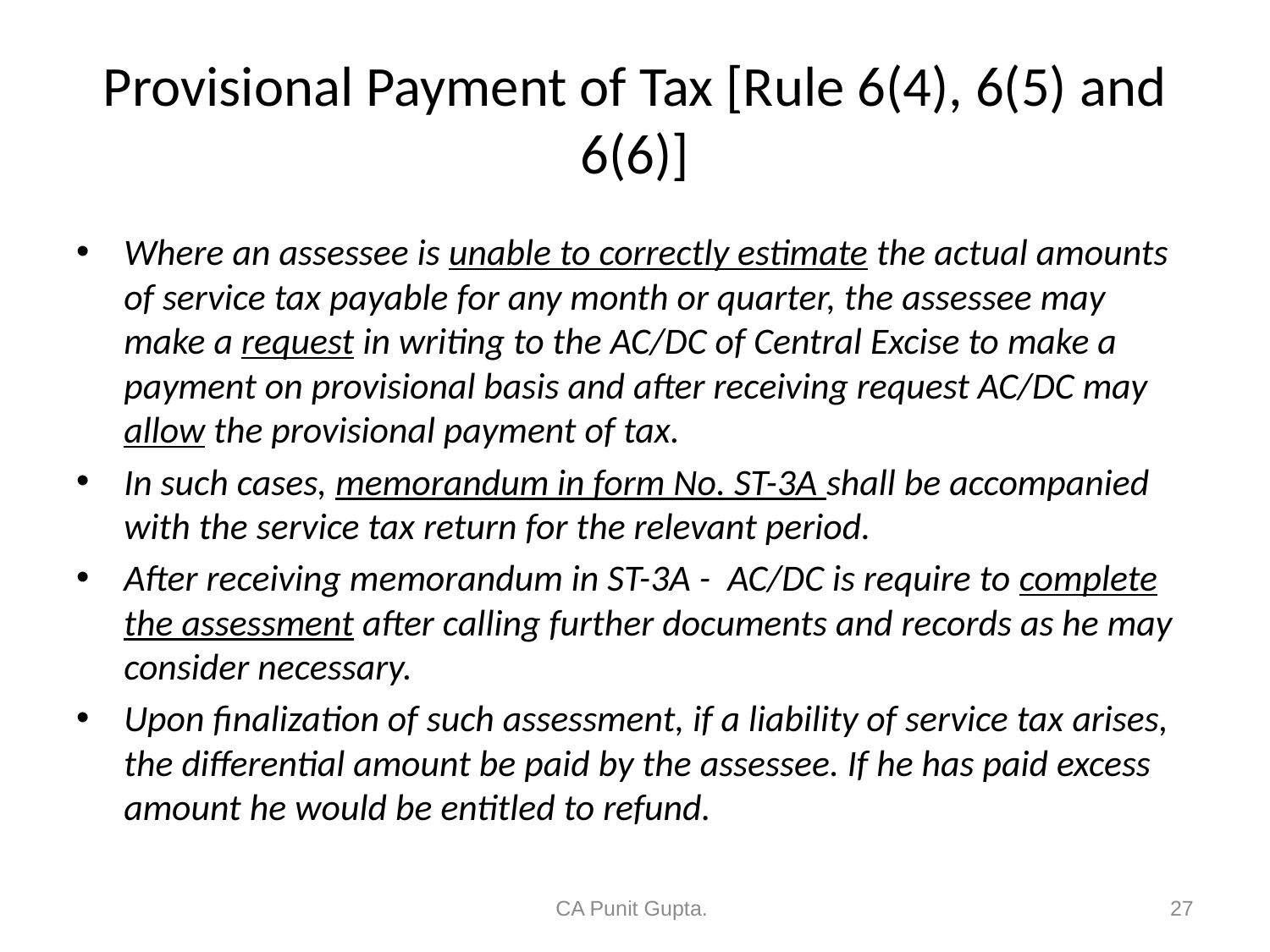

# Provisional Payment of Tax [Rule 6(4), 6(5) and 6(6)]
Where an assessee is unable to correctly estimate the actual amounts of service tax payable for any month or quarter, the assessee may make a request in writing to the AC/DC of Central Excise to make a payment on provisional basis and after receiving request AC/DC may allow the provisional payment of tax.
In such cases, memorandum in form No. ST-3A shall be accompanied with the service tax return for the relevant period.
After receiving memorandum in ST-3A -  AC/DC is require to complete the assessment after calling further documents and records as he may consider necessary.
Upon finalization of such assessment, if a liability of service tax arises, the differential amount be paid by the assessee. If he has paid excess amount he would be entitled to refund.
CA Punit Gupta.
27